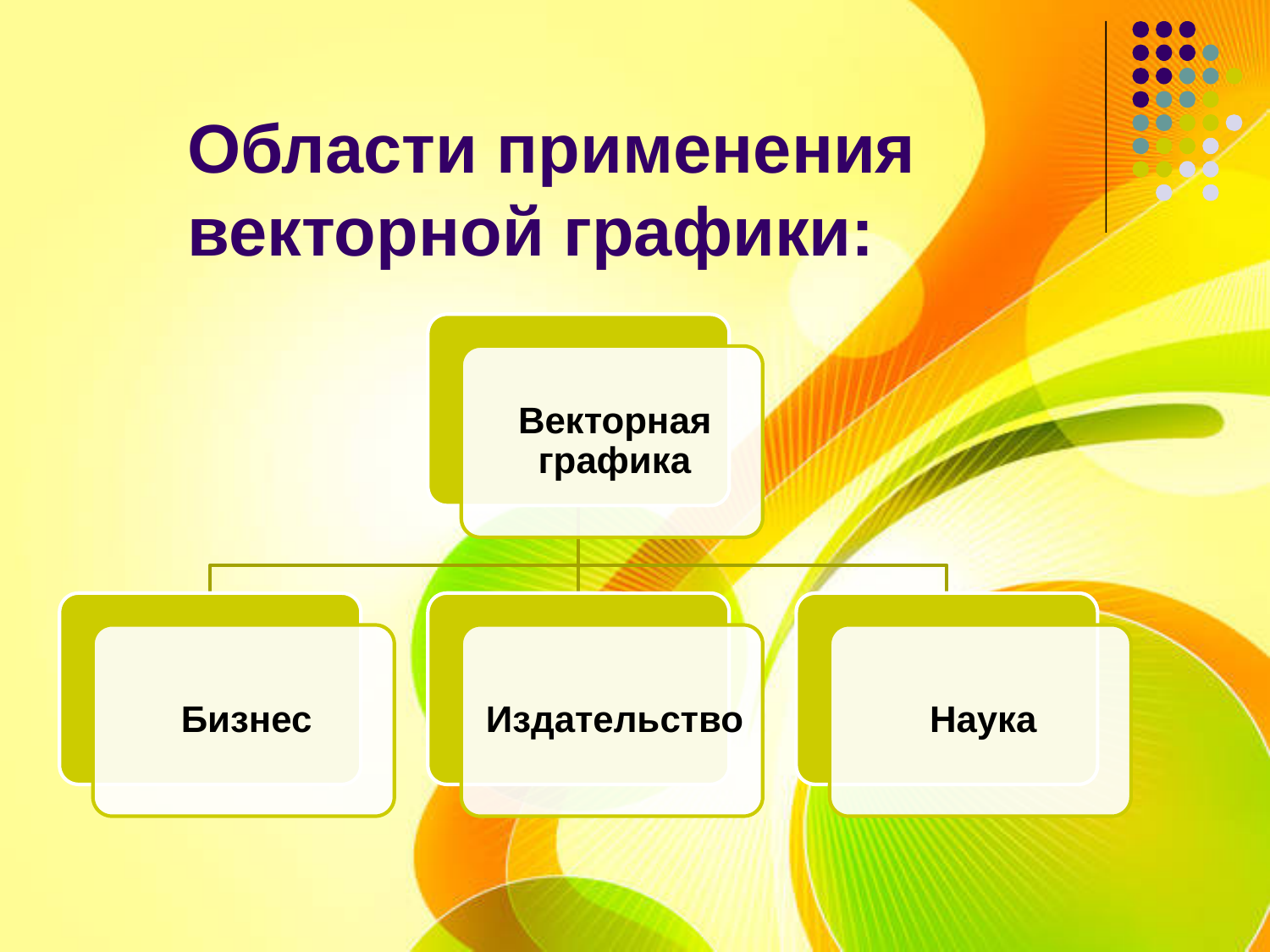

# Области применения векторной графики:
Векторная графика
Бизнес
Издательство
Наука